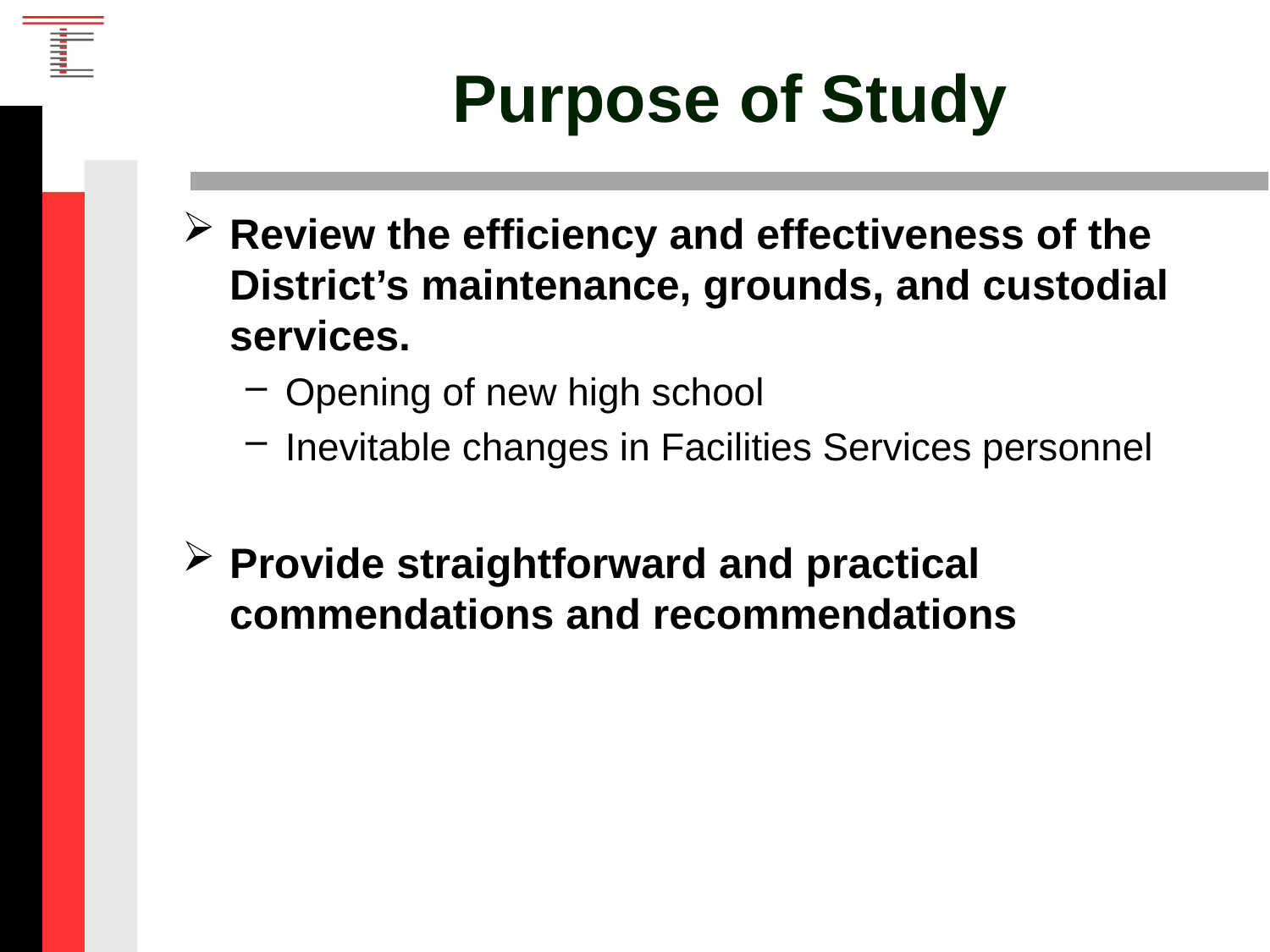

# Purpose of Study
Review the efficiency and effectiveness of the District’s maintenance, grounds, and custodial services.
Opening of new high school
Inevitable changes in Facilities Services personnel

Provide straightforward and practical commendations and recommendations